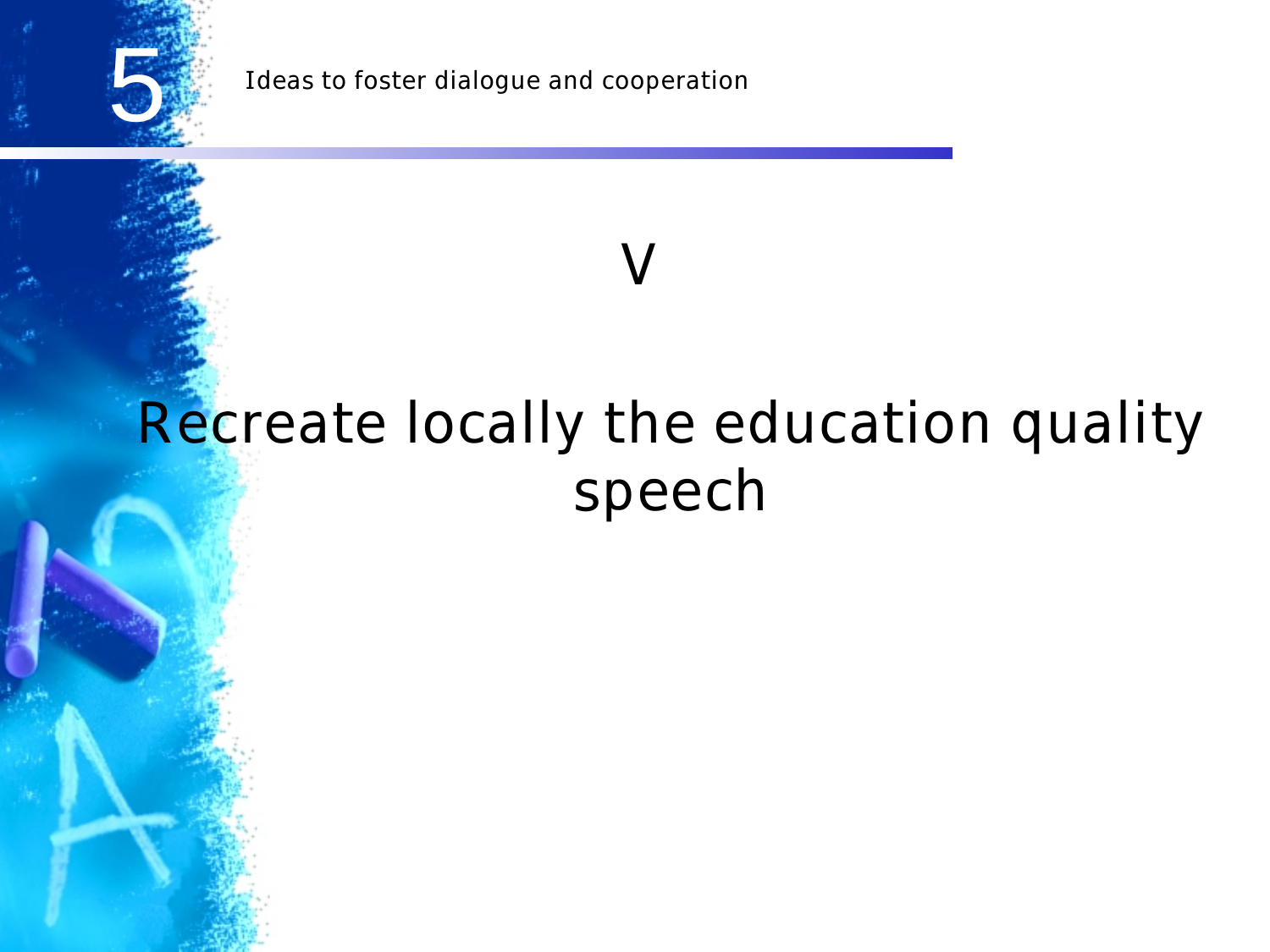

# Ideas to foster dialogue and cooperation
V

	Recreate locally the education quality speech